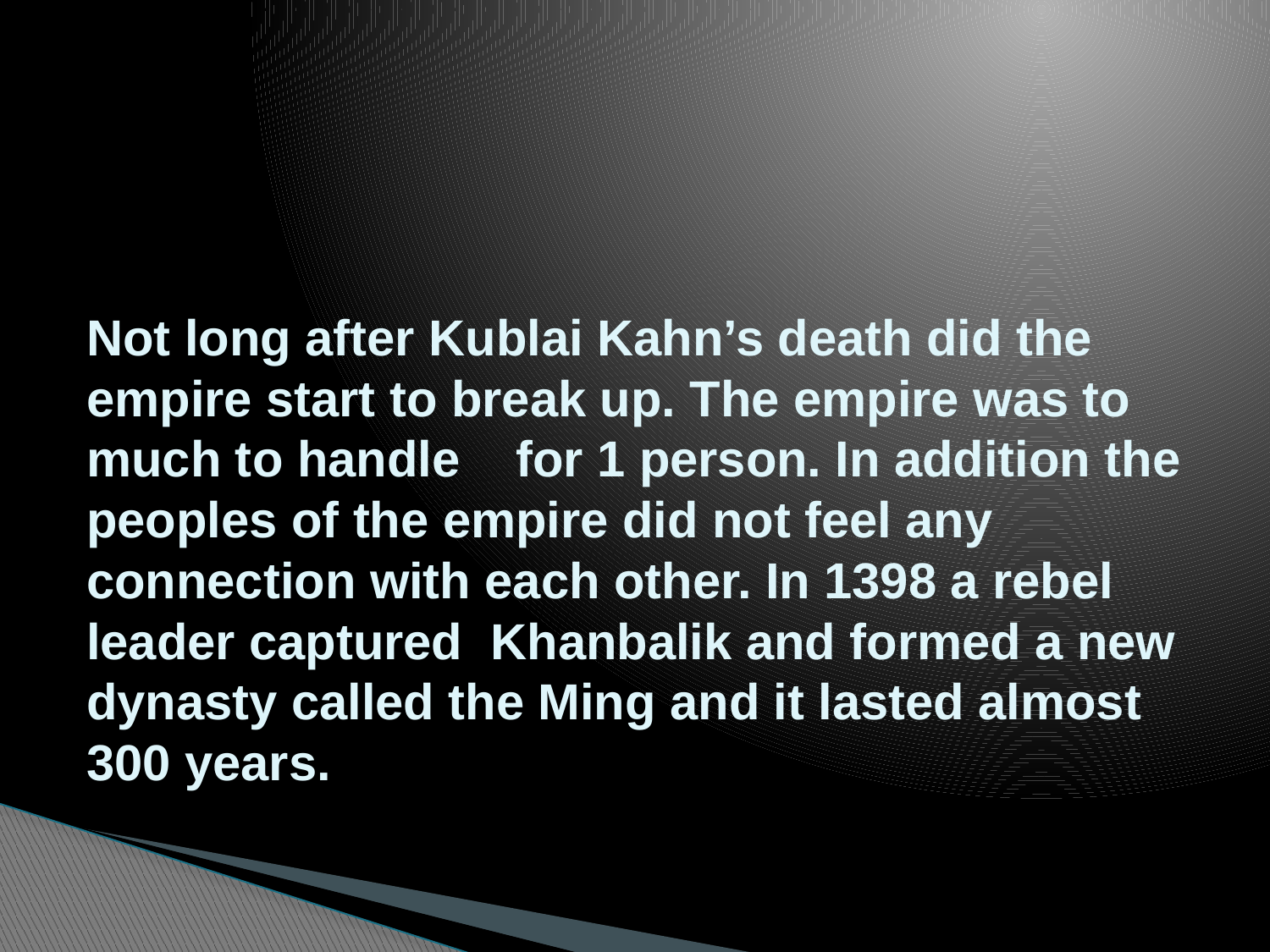

# Not long after Kublai Kahn’s death did the empire start to break up. The empire was to much to handle    for 1 person. In addition the peoples of the empire did not feel any connection with each other. In 1398 a rebel leader captured  Khanbalik and formed a new dynasty called the Ming and it lasted almost 300 years.